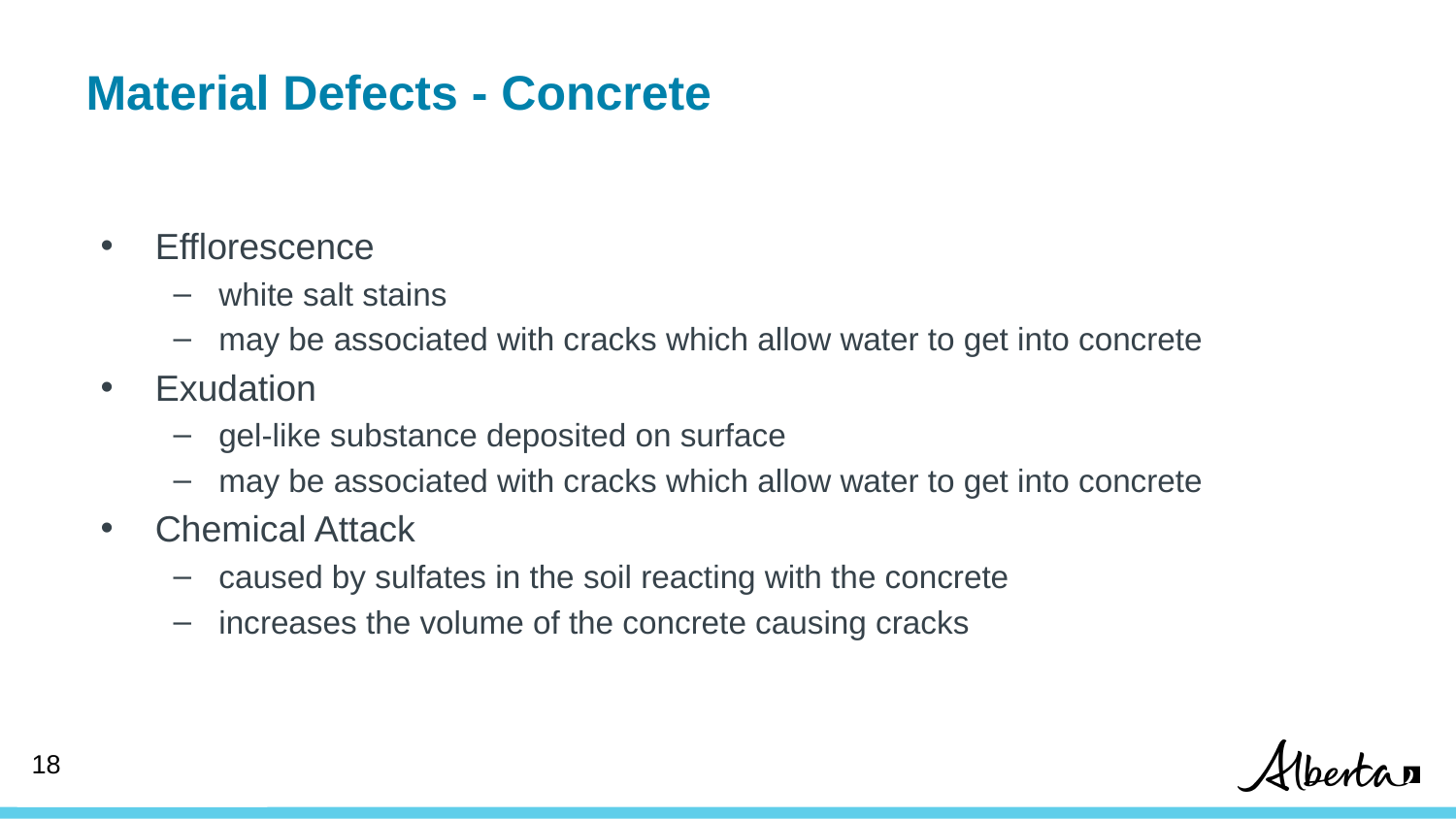

# Material Defects - Concrete
Efflorescence
white salt stains
may be associated with cracks which allow water to get into concrete
Exudation
gel-like substance deposited on surface
may be associated with cracks which allow water to get into concrete
Chemical Attack
caused by sulfates in the soil reacting with the concrete
increases the volume of the concrete causing cracks

18